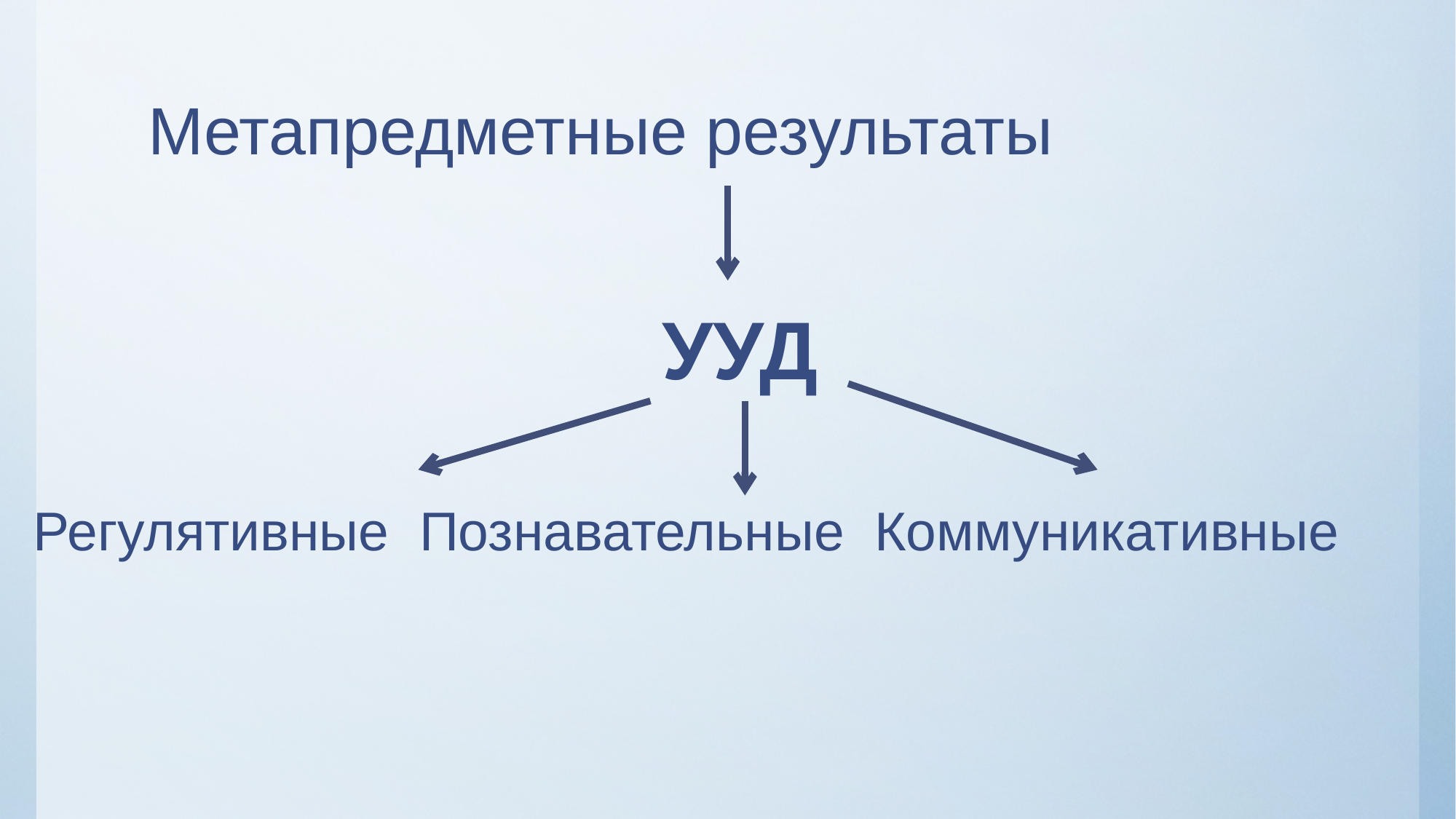

# Метапредметные результаты
УУД
Регулятивные  Познавательные  Коммуникативные